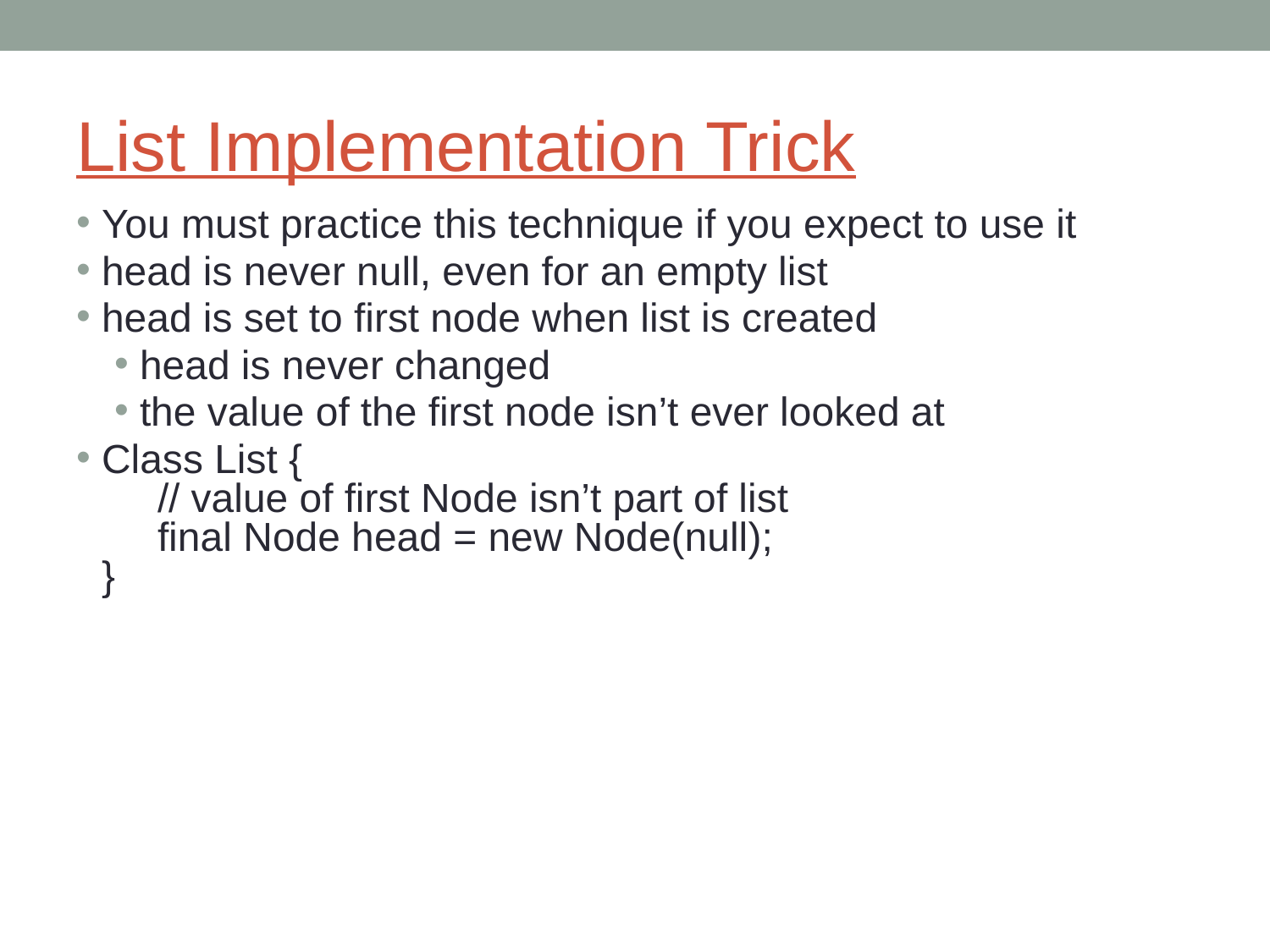

# List Implementation Trick
You must practice this technique if you expect to use it
head is never null, even for an empty list
head is set to first node when list is created
head is never changed
the value of the first node isn’t ever looked at
Class List {
     // value of first Node isn’t part of list
     final Node head = new Node(null);
}